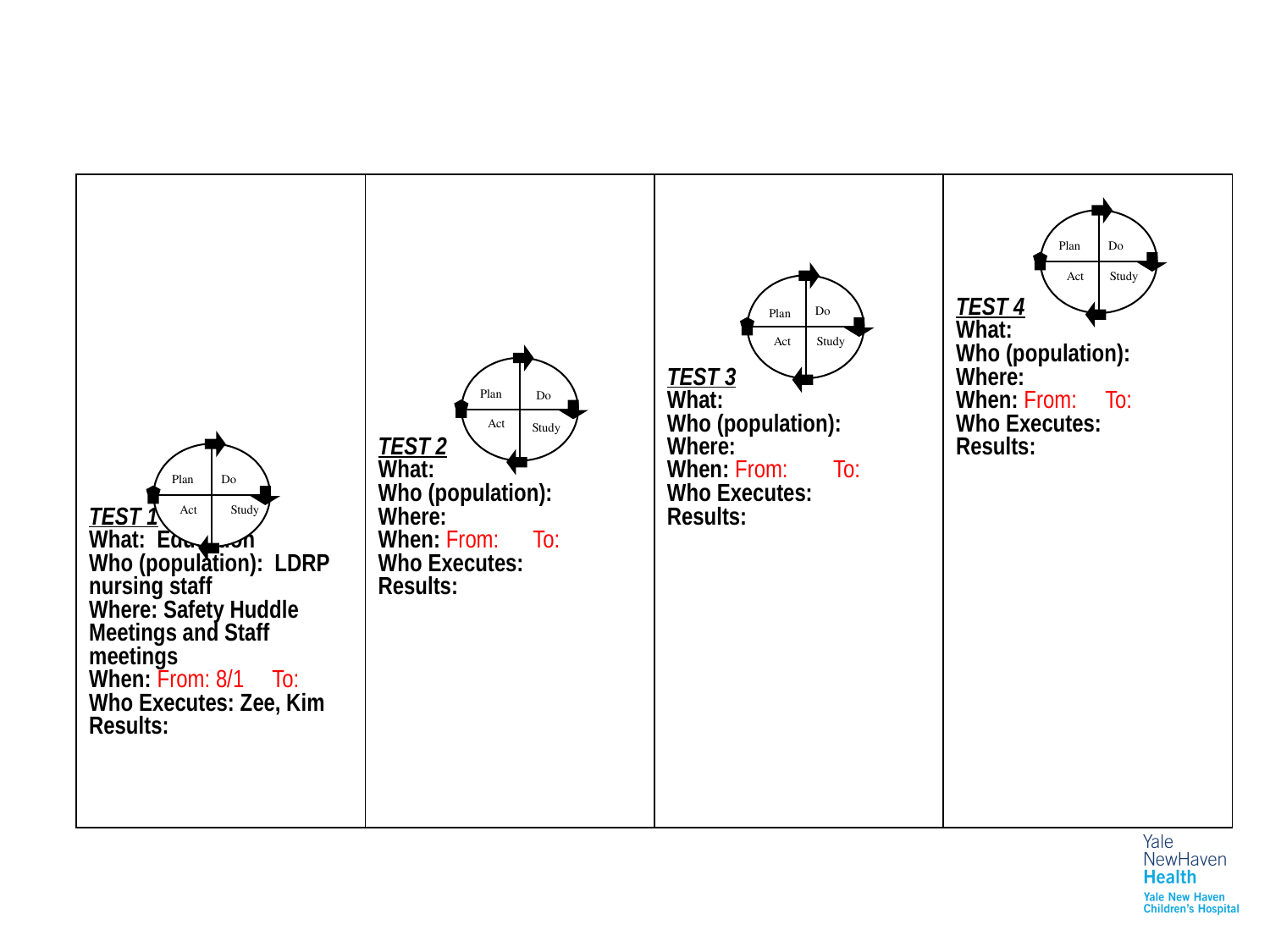

| TEST 1 What: Education Who (population): LDRP nursing staff Where: Safety Huddle Meetings and Staff meetings When: From: 8/1 To: Who Executes: Zee, Kim Results: | TEST 2 What: Who (population): Where: When: From: To: Who Executes: Results: | TEST 3 What: Who (population): Where: When: From: To: Who Executes: Results: | TEST 4 What: Who (population): Where: When: From: To: Who Executes: Results: |
| --- | --- | --- | --- |

Plan
Do

Act
Study

Do
Plan

Act
Study

Plan
Do

Act
Study

Plan
Do

Act
Study